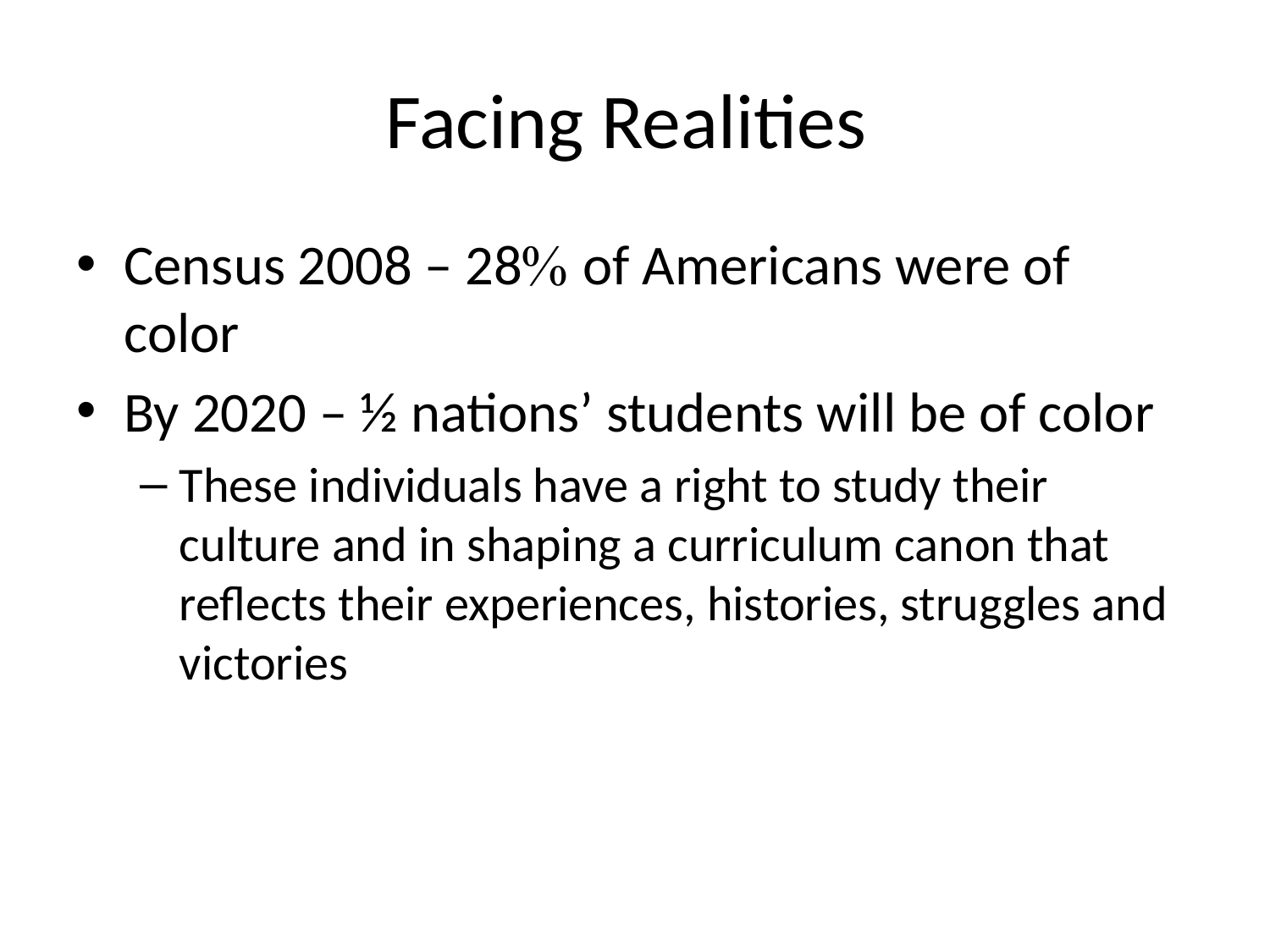

# Facing Realities
Census 2008 – 28% of Americans were of color
By 2020 – ½ nations’ students will be of color
These individuals have a right to study their culture and in shaping a curriculum canon that reflects their experiences, histories, struggles and victories